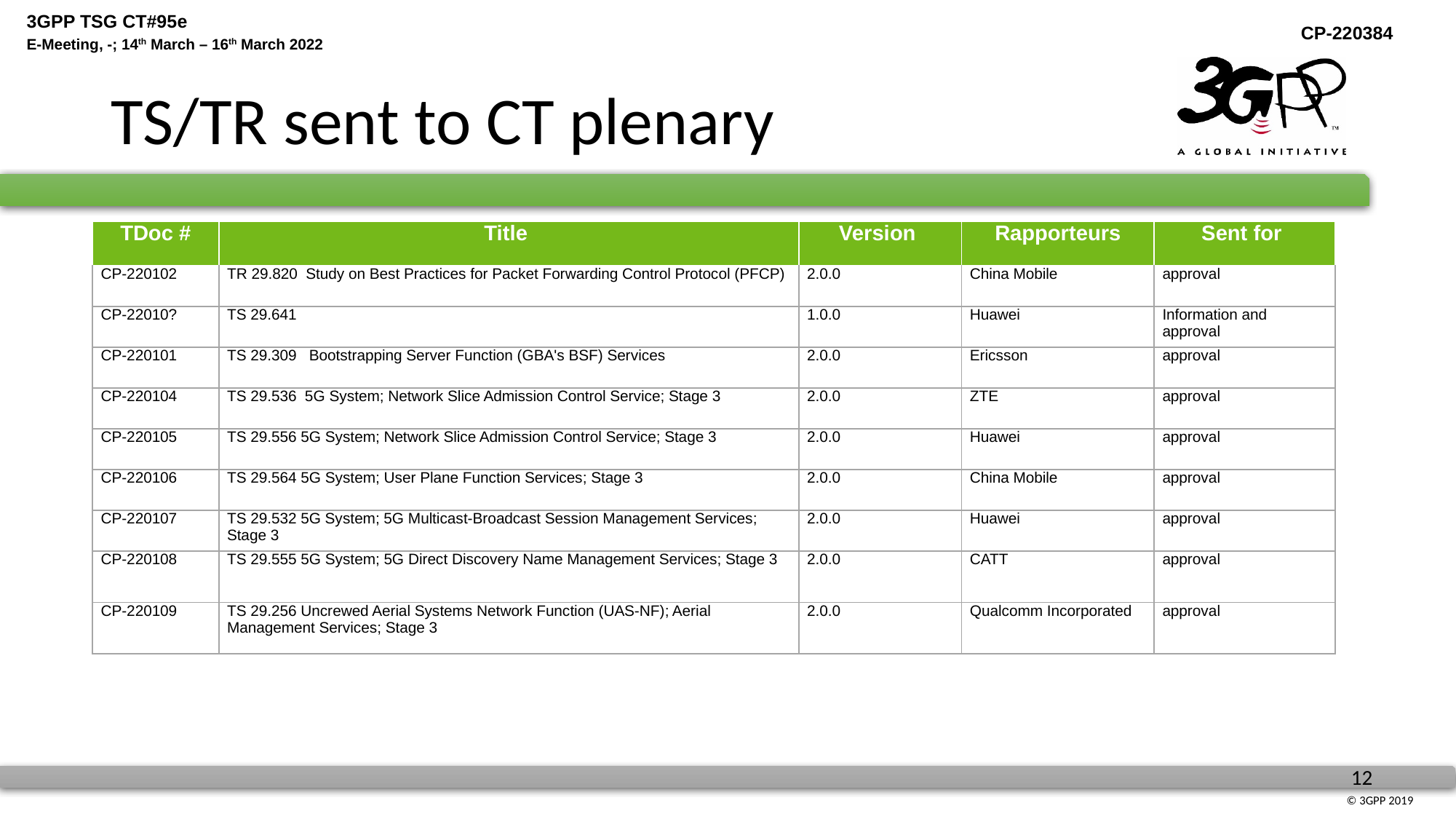

# TS/TR sent to CT plenary
| TDoc # | Title | Version | Rapporteurs | Sent for |
| --- | --- | --- | --- | --- |
| CP-220102 | TR 29.820 Study on Best Practices for Packet Forwarding Control Protocol (PFCP) | 2.0.0 | China Mobile | approval |
| CP-22010? | TS 29.641 | 1.0.0 | Huawei | Information and approval |
| CP-220101 | TS 29.309 Bootstrapping Server Function (GBA's BSF) Services | 2.0.0 | Ericsson | approval |
| CP-220104 | TS 29.536 5G System; Network Slice Admission Control Service; Stage 3 | 2.0.0 | ZTE | approval |
| CP-220105 | TS 29.556 5G System; Network Slice Admission Control Service; Stage 3 | 2.0.0 | Huawei | approval |
| CP-220106 | TS 29.564 5G System; User Plane Function Services; Stage 3 | 2.0.0 | China Mobile | approval |
| CP-220107 | TS 29.532 5G System; 5G Multicast-Broadcast Session Management Services; Stage 3 | 2.0.0 | Huawei | approval |
| CP-220108 | TS 29.555 5G System; 5G Direct Discovery Name Management Services; Stage 3 | 2.0.0 | CATT | approval |
| CP-220109 | TS 29.256 Uncrewed Aerial Systems Network Function (UAS-NF); Aerial Management Services; Stage 3 | 2.0.0 | Qualcomm Incorporated | approval |